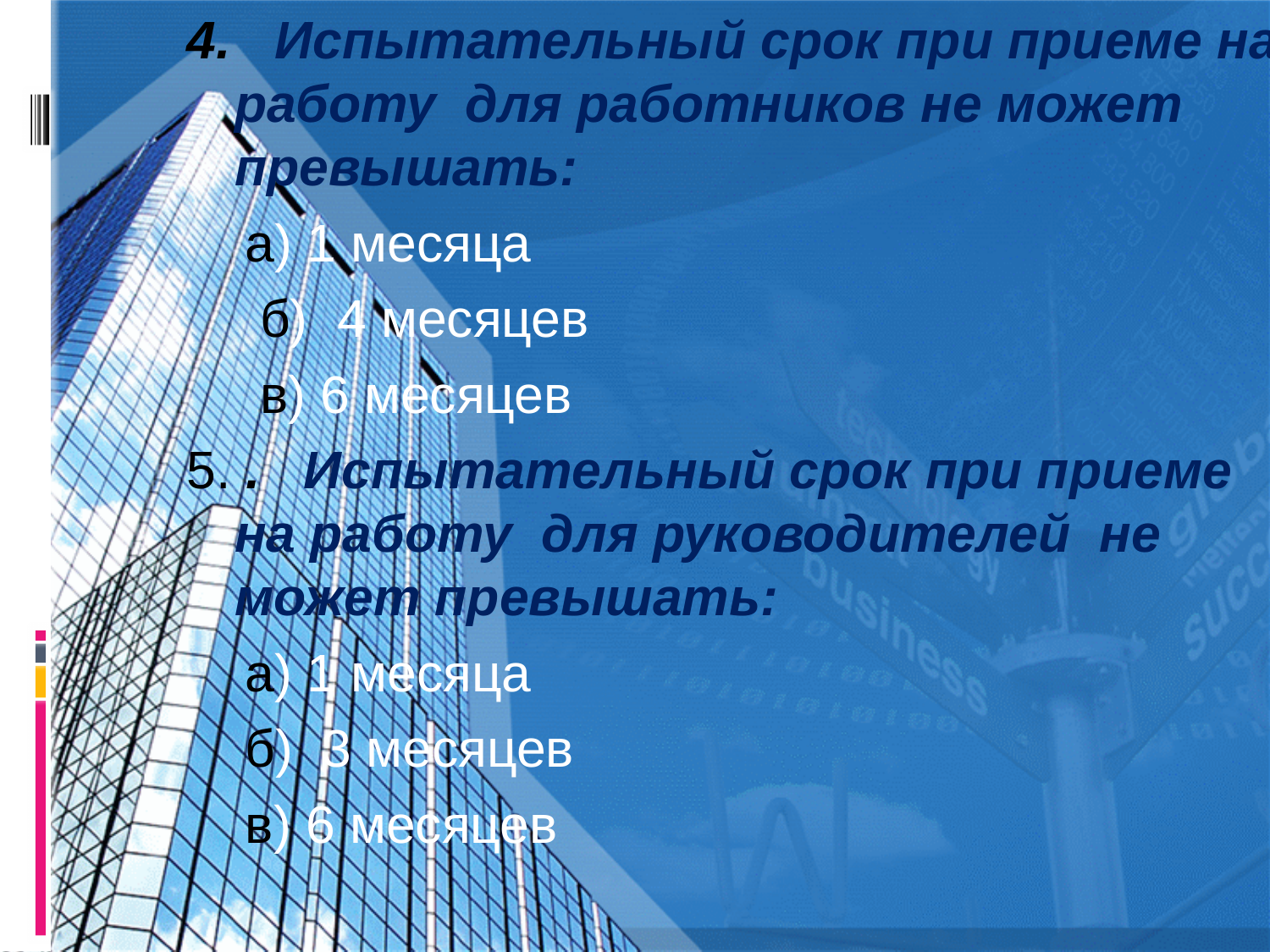

#
4.   Испытательный срок при приеме на работу  для работников не может превышать:
    а) 1 месяца
     б)  4 месяцев
     в) 6 месяцев
5. .   Испытательный срок при приеме на работу  для руководителей  не может превышать:
    а) 1 месяца
    б)  3 месяцев
    в) 6 месяцев